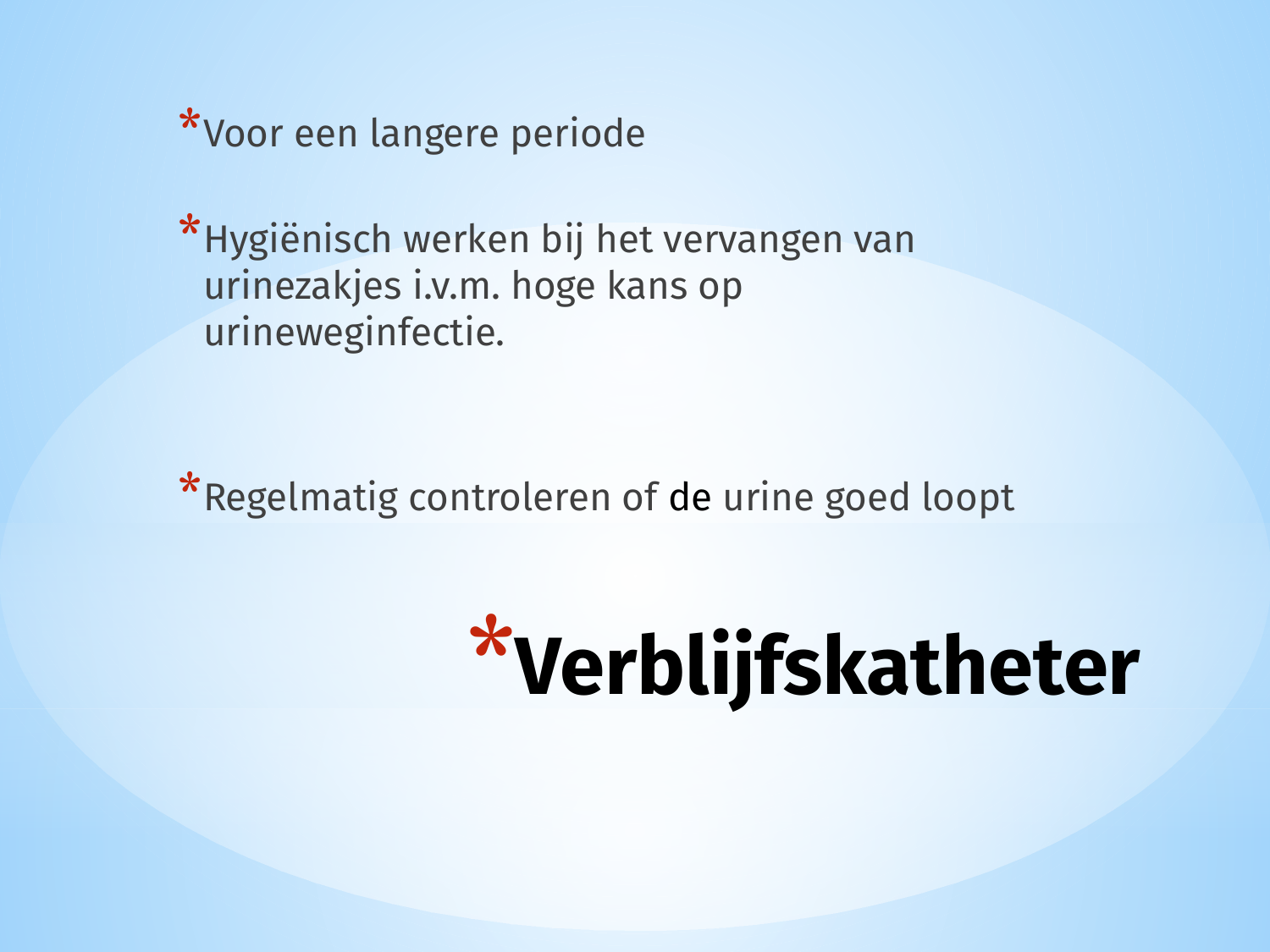

Voor een langere periode
Hygiënisch werken bij het vervangen van urinezakjes i.v.m. hoge kans op urineweginfectie.

Regelmatig controleren of de urine goed loopt
# Verblijfskatheter